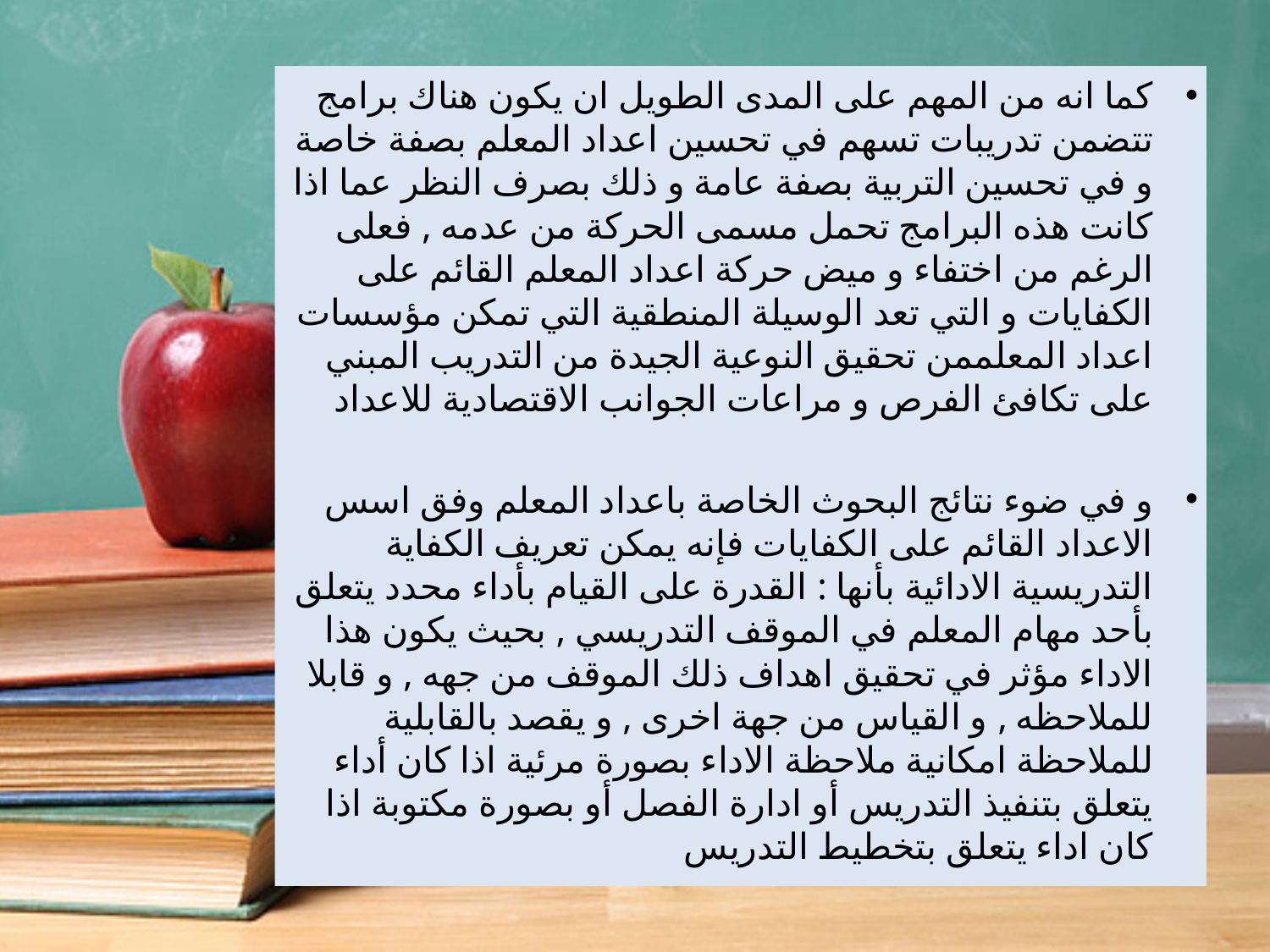

#
كما انه من المهم على المدى الطويل ان يكون هناك برامج تتضمن تدريبات تسهم في تحسين اعداد المعلم بصفة خاصة و في تحسين التربية بصفة عامة و ذلك بصرف النظر عما اذا كانت هذه البرامج تحمل مسمى الحركة من عدمه , فعلى الرغم من اختفاء و ميض حركة اعداد المعلم القائم على الكفايات و التي تعد الوسيلة المنطقية التي تمكن مؤسسات اعداد المعلممن تحقيق النوعية الجيدة من التدريب المبني على تكافئ الفرص و مراعات الجوانب الاقتصادية للاعداد

و في ضوء نتائج البحوث الخاصة باعداد المعلم وفق اسس الاعداد القائم على الكفايات فإنه يمكن تعريف الكفاية التدريسية الادائية بأنها : القدرة على القيام بأداء محدد يتعلق بأحد مهام المعلم في الموقف التدريسي , بحيث يكون هذا الاداء مؤثر في تحقيق اهداف ذلك الموقف من جهه , و قابلا للملاحظه , و القياس من جهة اخرى , و يقصد بالقابلية للملاحظة امكانية ملاحظة الاداء بصورة مرئية اذا كان أداء يتعلق بتنفيذ التدريس أو ادارة الفصل أو بصورة مكتوبة اذا كان اداء يتعلق بتخطيط التدريس